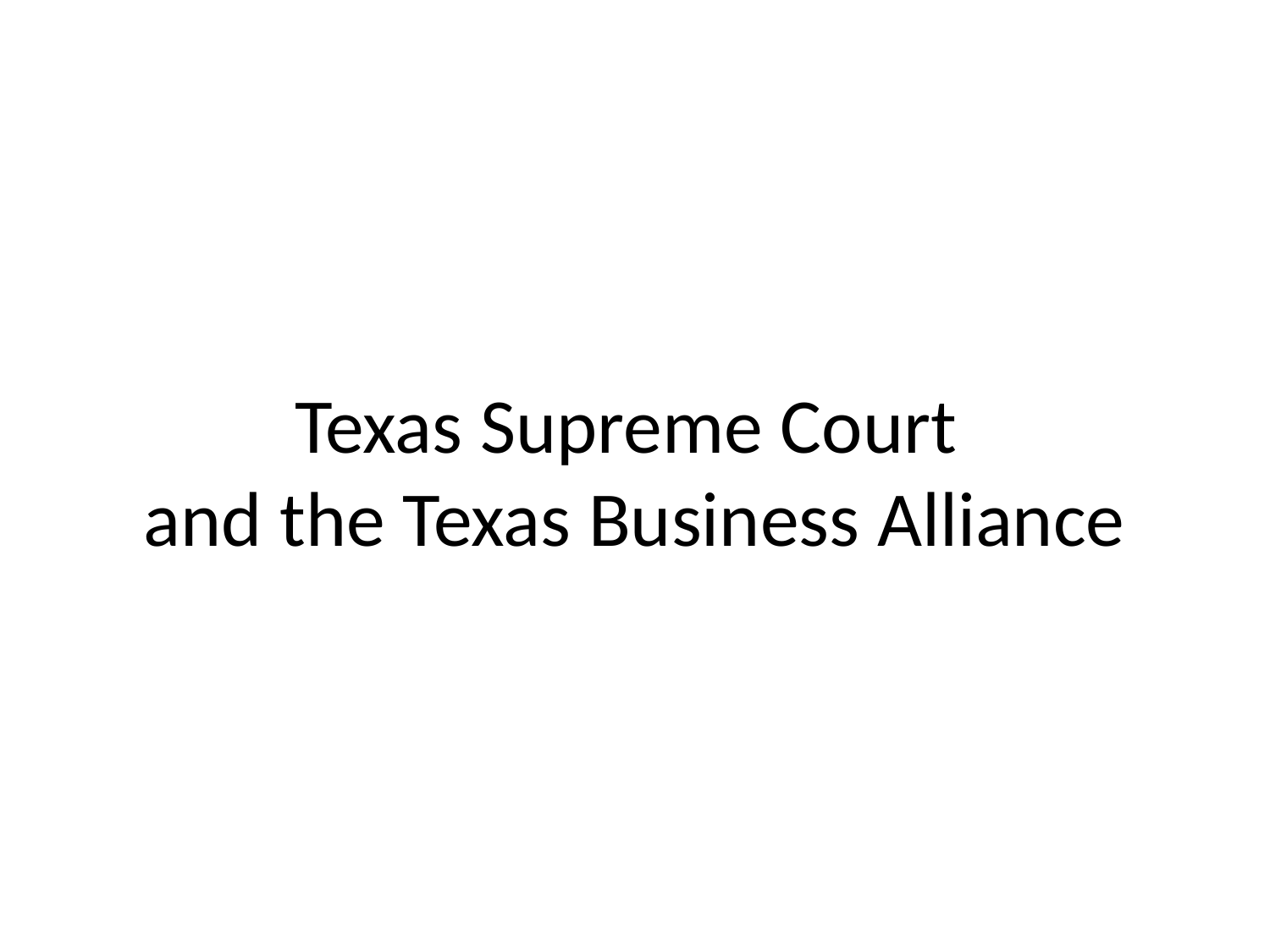

# Texas Supreme Court and the Texas Business Alliance